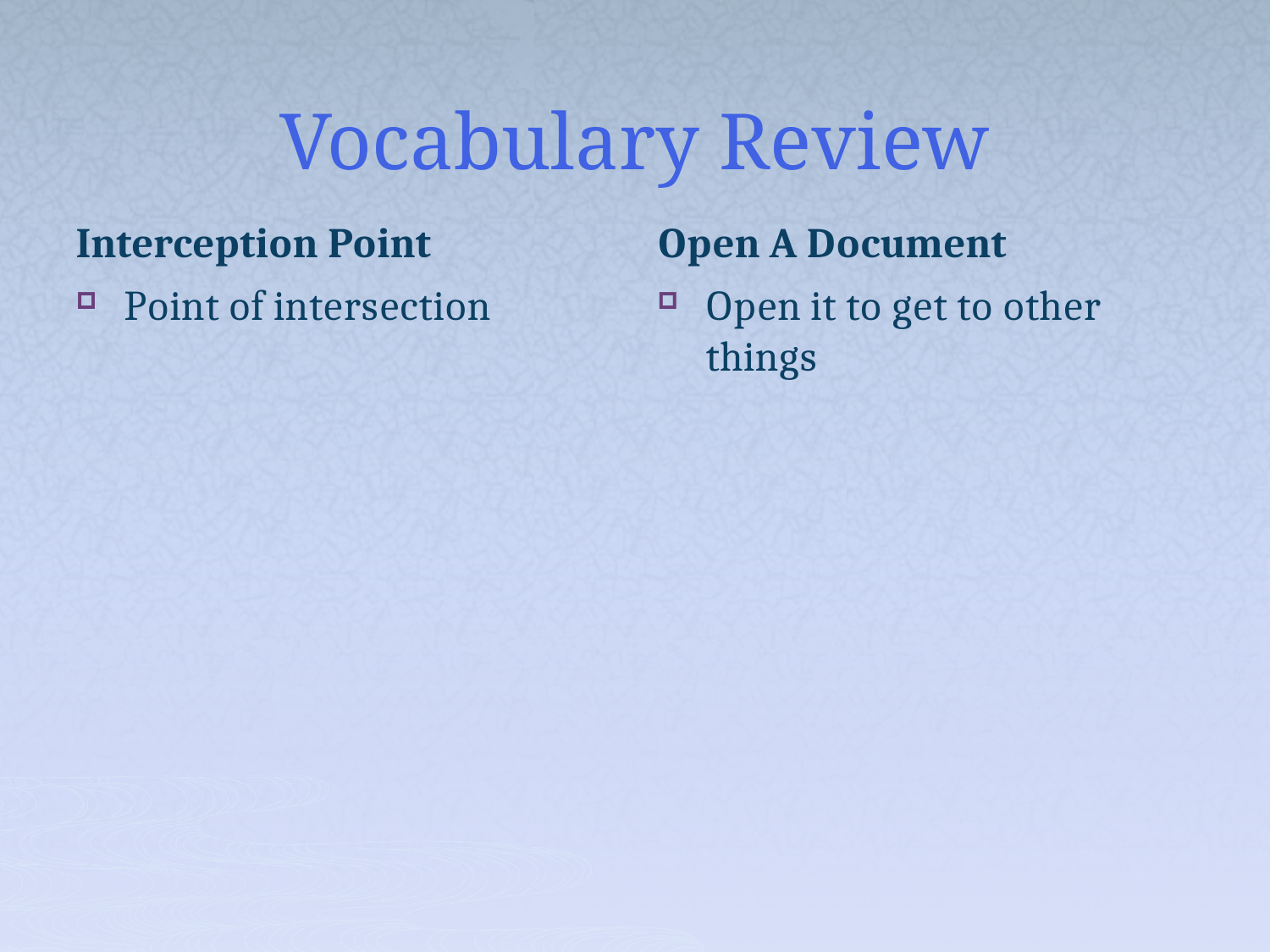

# Vocabulary Review
Interception Point
Open A Document
Point of intersection
Open it to get to other things